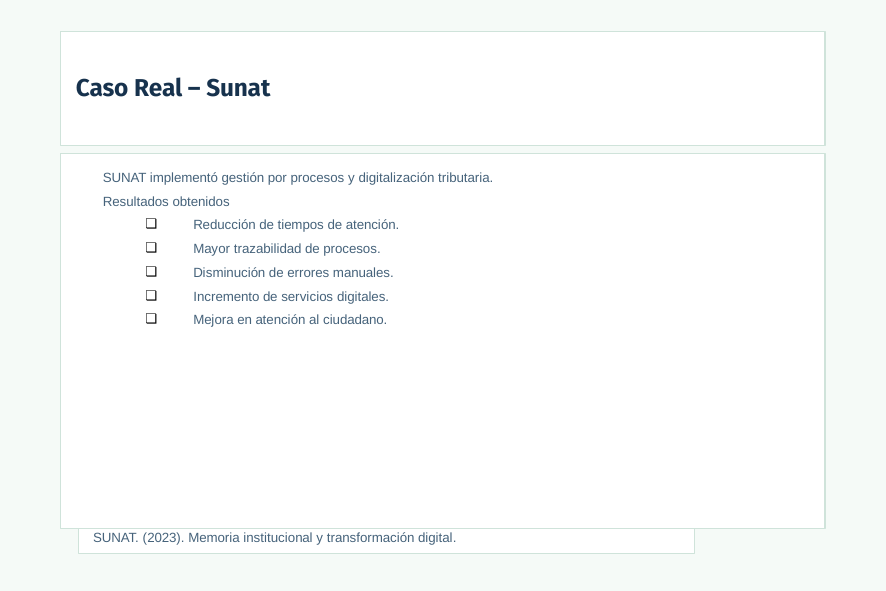

# Caso Real – Sunat
SUNAT implementó gestión por procesos y digitalización tributaria.
Resultados obtenidos
Reducción de tiempos de atención.
Mayor trazabilidad de procesos.
Disminución de errores manuales.
Incremento de servicios digitales.
Mejora en atención al ciudadano.
SUNAT. (2023). Memoria institucional y transformación digital.